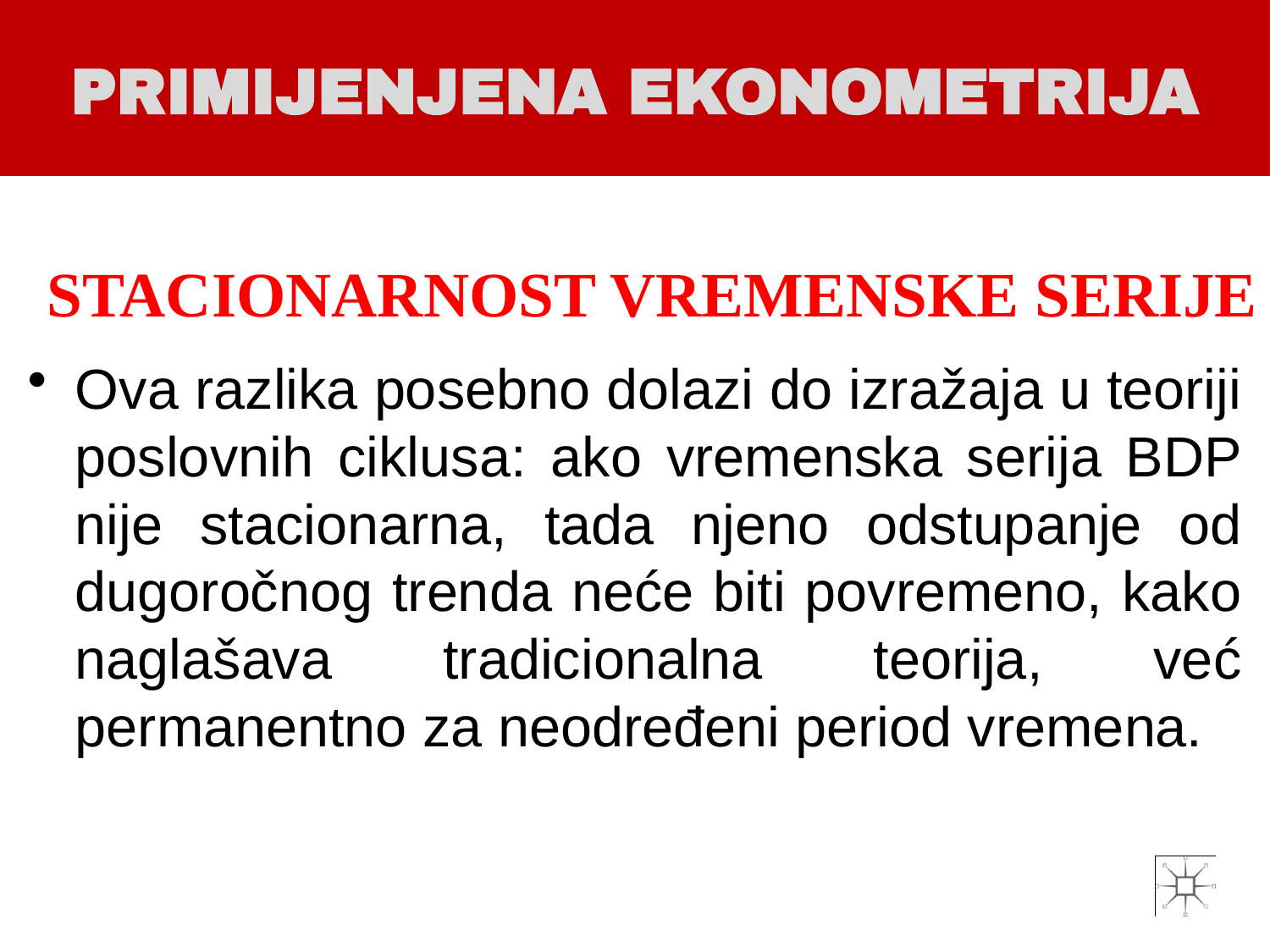

PRIMIJENJENA EKONOMETRIJA
# STACIONARNOST VREMENSKE SERIJE
Ova razlika posebno dolazi do izražaja u teoriji poslovnih ciklusa: ako vremenska serija BDP nije stacionarna, tada njeno odstupanje od dugoročnog trenda neće biti povremeno, kako naglašava tradicionalna teorija, već permanentno za neodređeni period vremena.